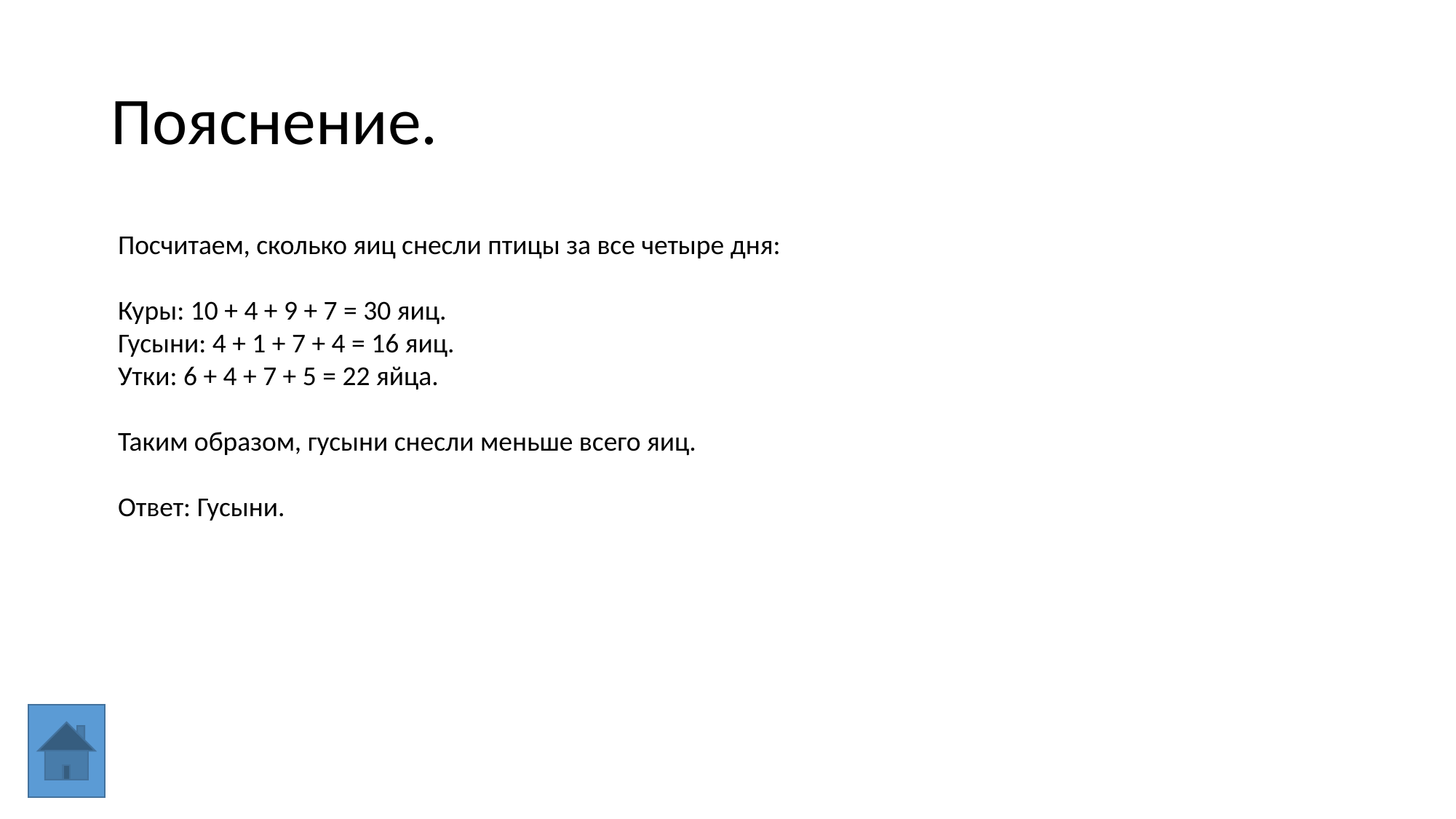

# Пояснение.

Посчитаем, сколько яиц снесли птицы за все четыре дня:
 
Куры: 10 + 4 + 9 + 7 = 30 яиц.
Гусыни: 4 + 1 + 7 + 4 = 16 яиц.
Утки: 6 + 4 + 7 + 5 = 22 яйца.
 
Таким образом, гусыни снесли меньше всего яиц.
 
Ответ: Гусыни.